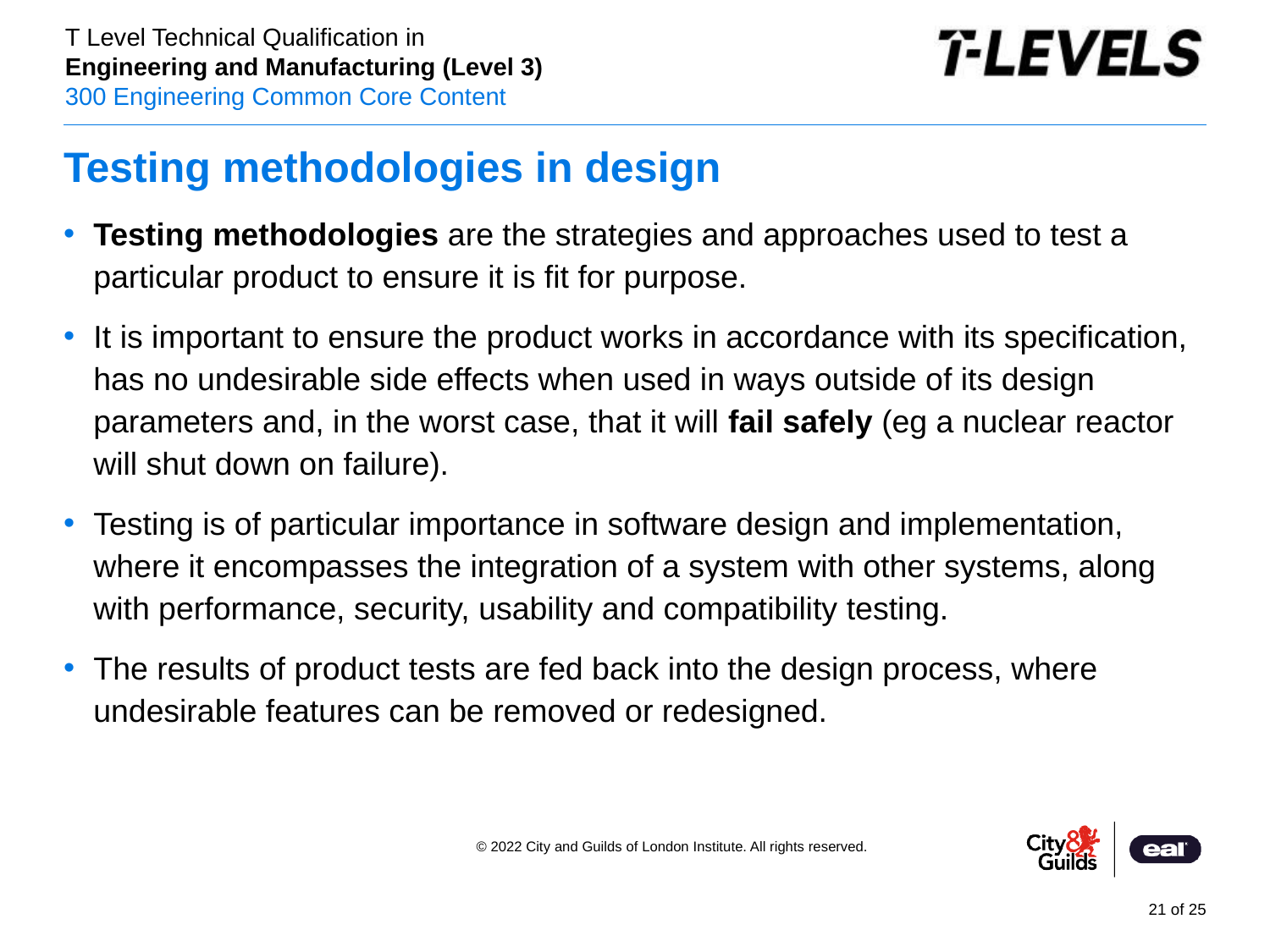

# Testing methodologies in design
Testing methodologies are the strategies and approaches used to test a particular product to ensure it is fit for purpose.
It is important to ensure the product works in accordance with its specification, has no undesirable side effects when used in ways outside of its design parameters and, in the worst case, that it will fail safely (eg a nuclear reactor will shut down on failure).
Testing is of particular importance in software design and implementation, where it encompasses the integration of a system with other systems, along with performance, security, usability and compatibility testing.
The results of product tests are fed back into the design process, where undesirable features can be removed or redesigned.